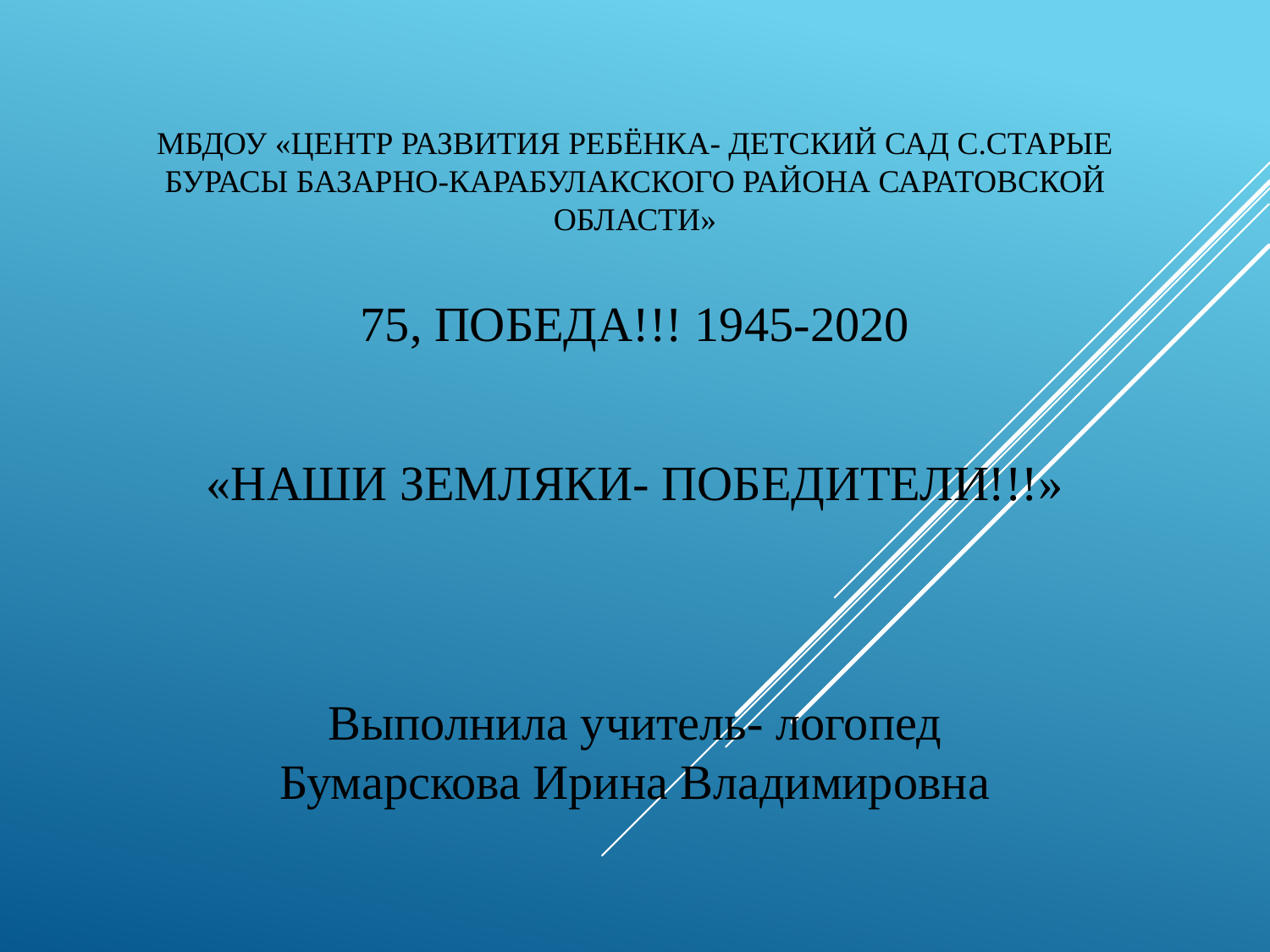

# МБДОУ «ЦЕНТР РАЗВИТИЯ РЕБЁНКА- ДЕТСКИЙ САД С.СТАРЫЕ БУРАСЫ БАЗАРНО-КАРАБУЛАКСКОГО РАЙОНА САРАТОВСКОЙ ОБЛАСТИ»
75, ПОБЕДА!!! 1945-2020

«НАШИ ЗЕМЛЯКИ- ПОБЕДИТЕЛИ!!!»

Выполнила учитель- логопед Бумарскова Ирина Владимировна